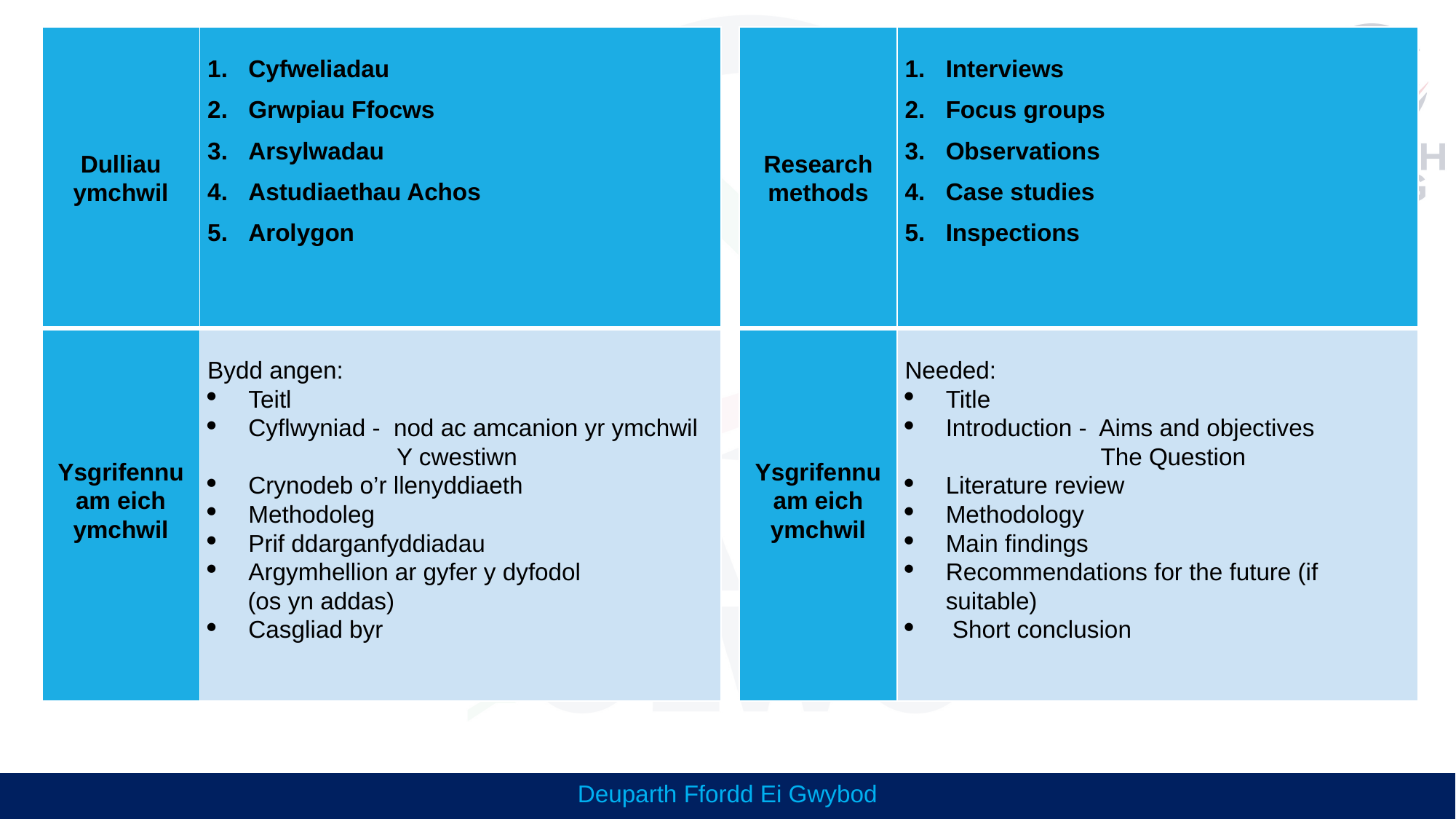

| Dulliau ymchwil | Cyfweliadau Grwpiau Ffocws Arsylwadau Astudiaethau Achos Arolygon |
| --- | --- |
| Ysgrifennu am eich ymchwil | Bydd angen: Teitl Cyflwyniad - nod ac amcanion yr ymchwil Y cwestiwn Crynodeb o’r llenyddiaeth Methodoleg Prif ddarganfyddiadau Argymhellion ar gyfer y dyfodol (os yn addas) Casgliad byr |
| Research methods | Interviews Focus groups Observations Case studies Inspections |
| --- | --- |
| Ysgrifennu am eich ymchwil | Needed: Title Introduction - Aims and objectives The Question Literature review Methodology Main findings Recommendations for the future (if suitable) Short conclusion |